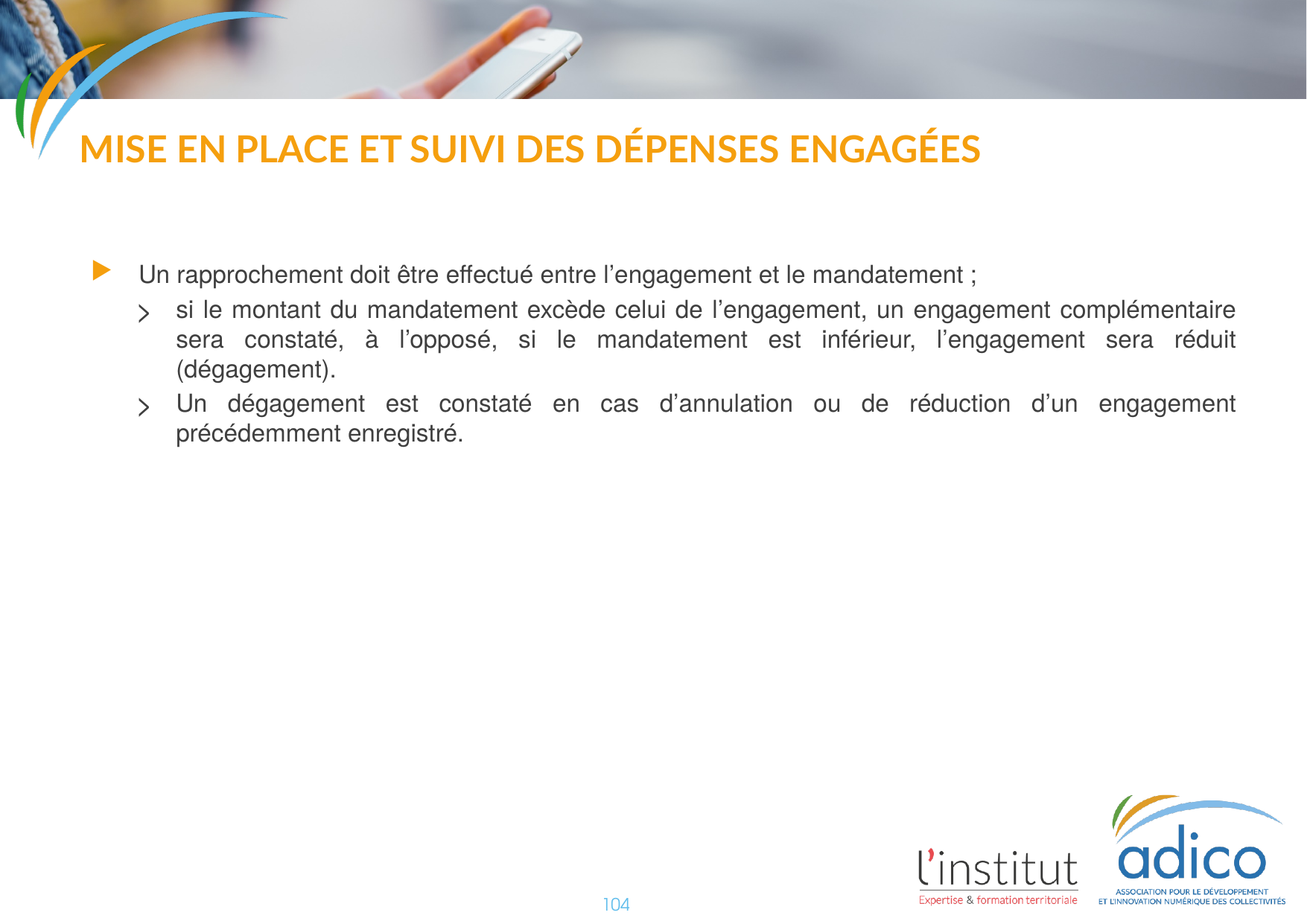

# MISE EN PLACE ET SUIVI DES Dépenses engagées
Un rapprochement doit être effectué entre l’engagement et le mandatement ;
si le montant du mandatement excède celui de l’engagement, un engagement complémentaire sera constaté, à l’opposé, si le mandatement est inférieur, l’engagement sera réduit (dégagement).
Un dégagement est constaté en cas d’annulation ou de réduction d’un engagement précédemment enregistré.